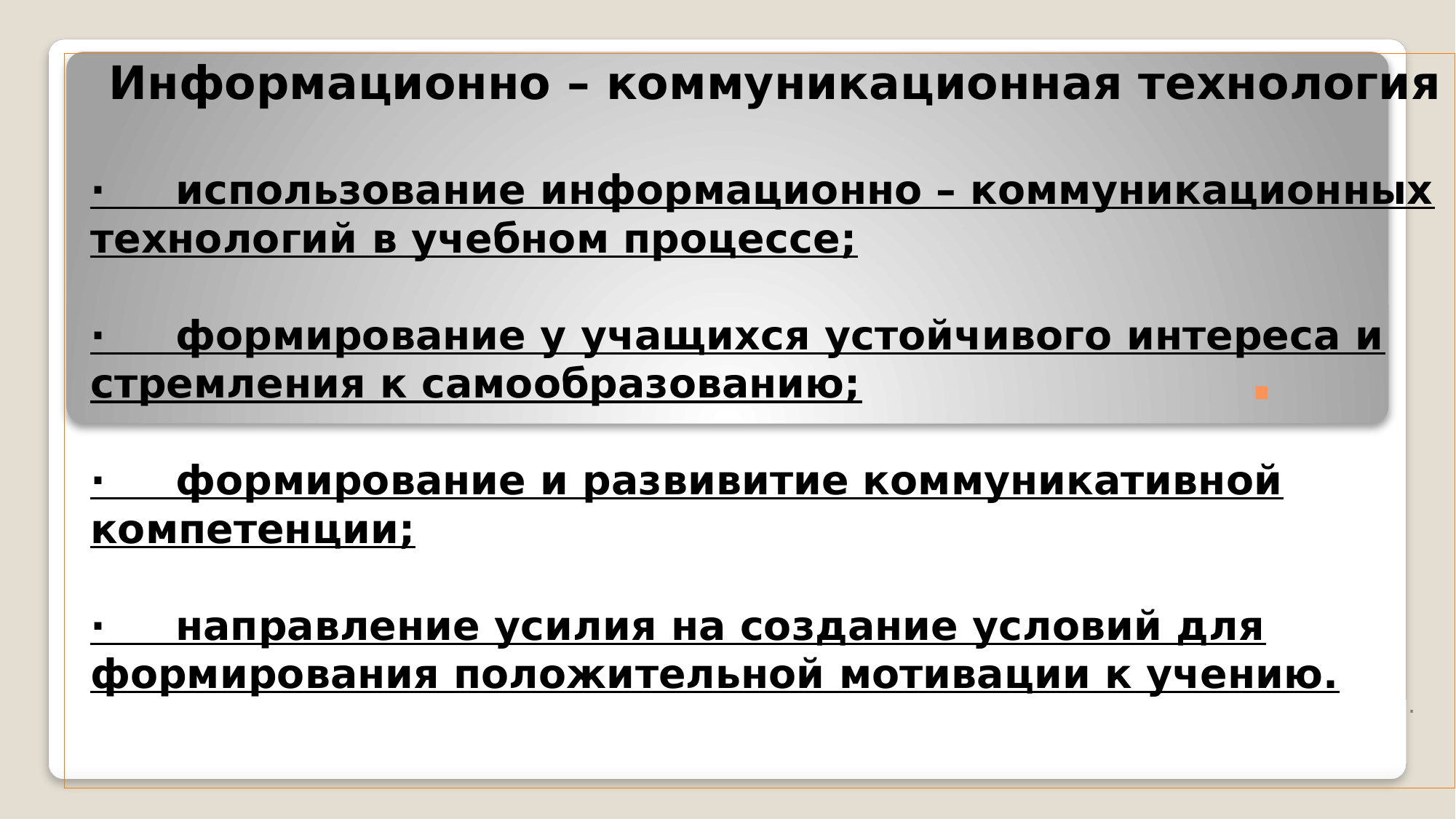

Информационно – коммуникационная технология

·     использование информационно – коммуникационных технологий в учебном процессе;

·     формирование у учащихся устойчивого интереса и стремления к самообразованию;

·     формирование и развивитие коммуникативной компетенции;

·     направление усилия на создание условий для формирования положительной мотивации к учению.
·
# ·